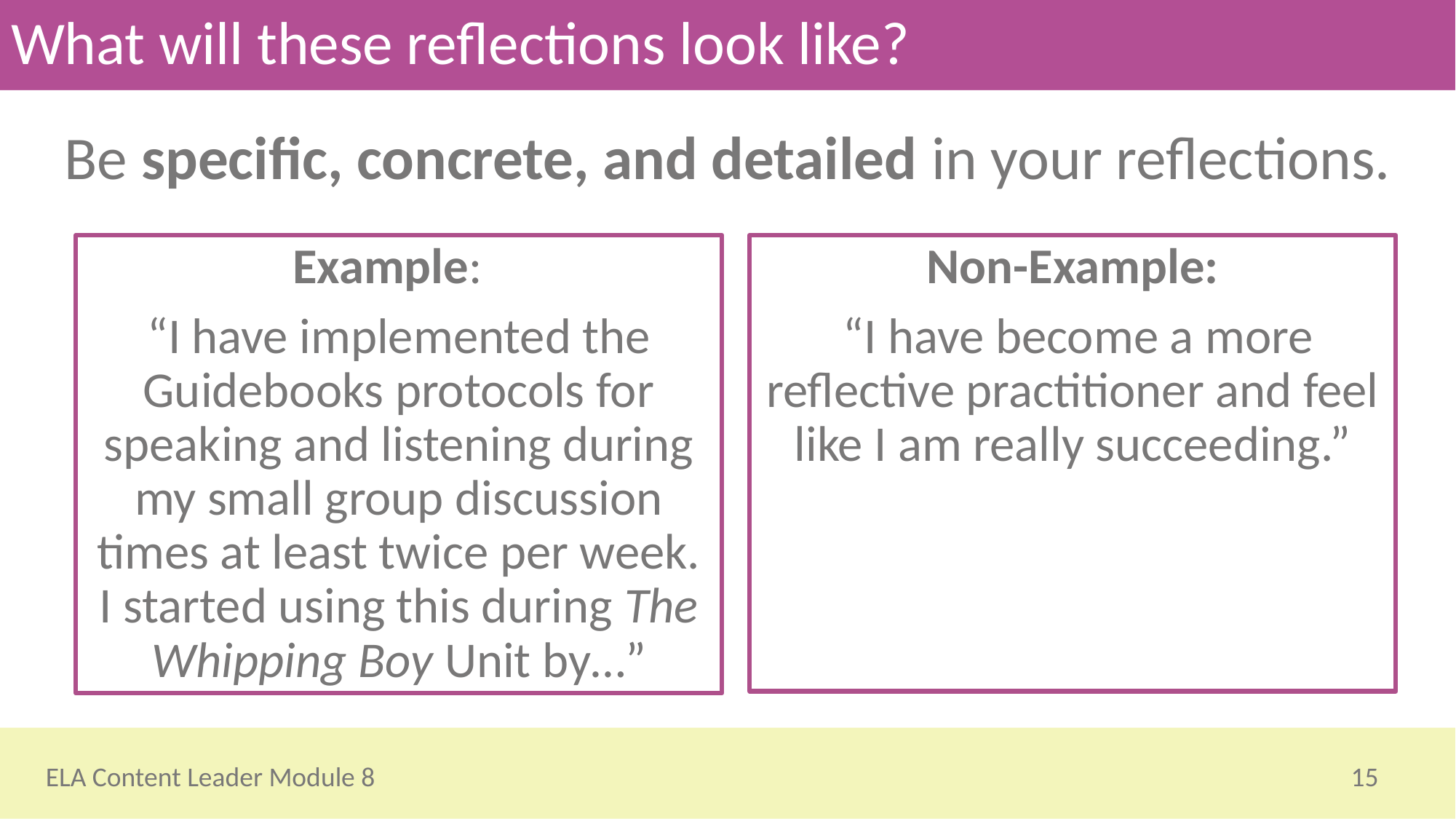

# What will these reflections look like?
Be specific, concrete, and detailed in your reflections.

Example:
“I have implemented the Guidebooks protocols for speaking and listening during my small group discussion times at least twice per week. I started using this during The Whipping Boy Unit by…”
Non-Example:
 “I have become a more reflective practitioner and feel like I am really succeeding.”

15